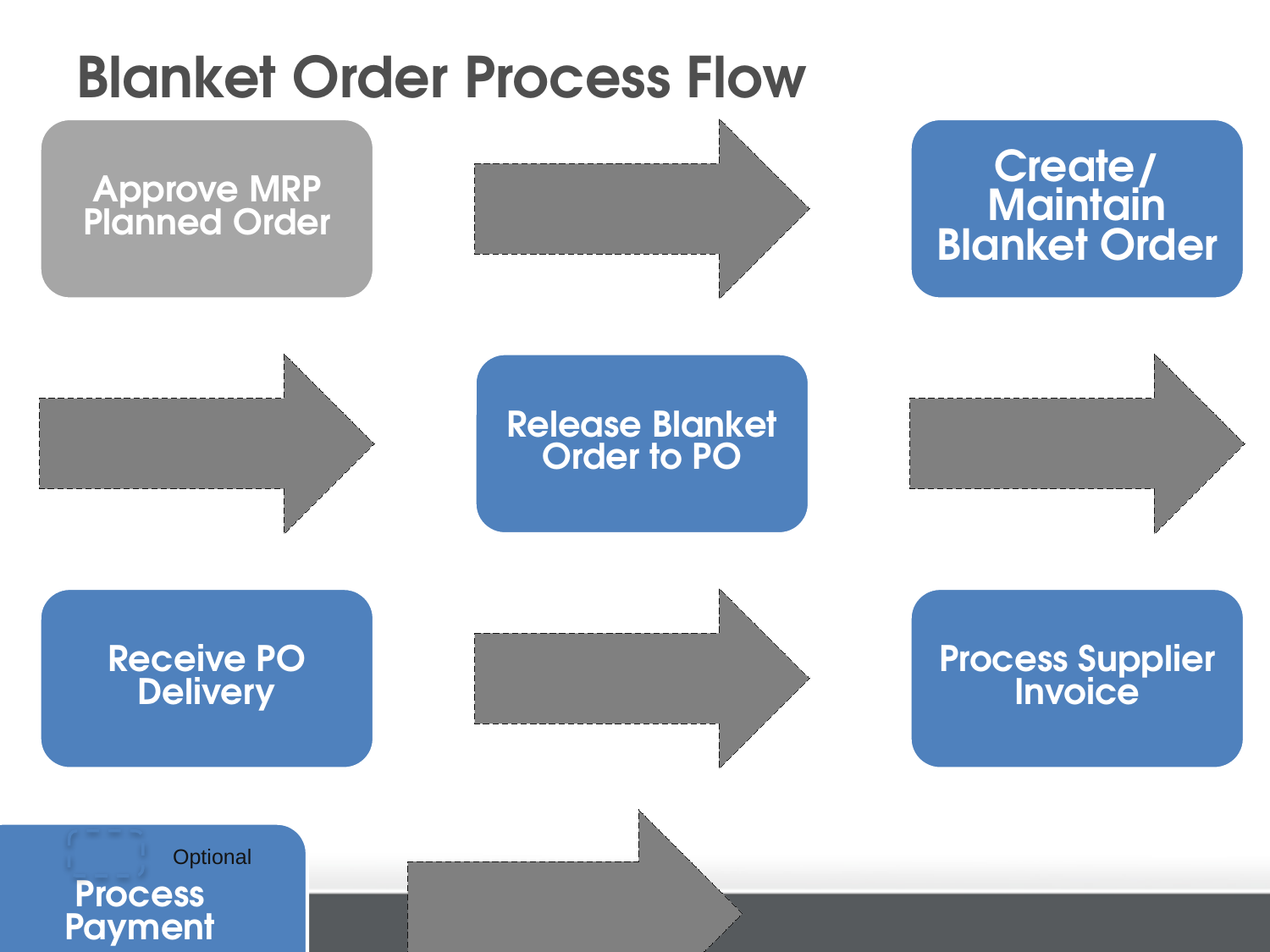

# Blanket Order Process Flow
Approve MRP Planned Order
Receive PO Delivery
Process Supplier Invoice
Process Payment
Create/Maintain Blanket Order
Release Blanket Order to PO

Optional